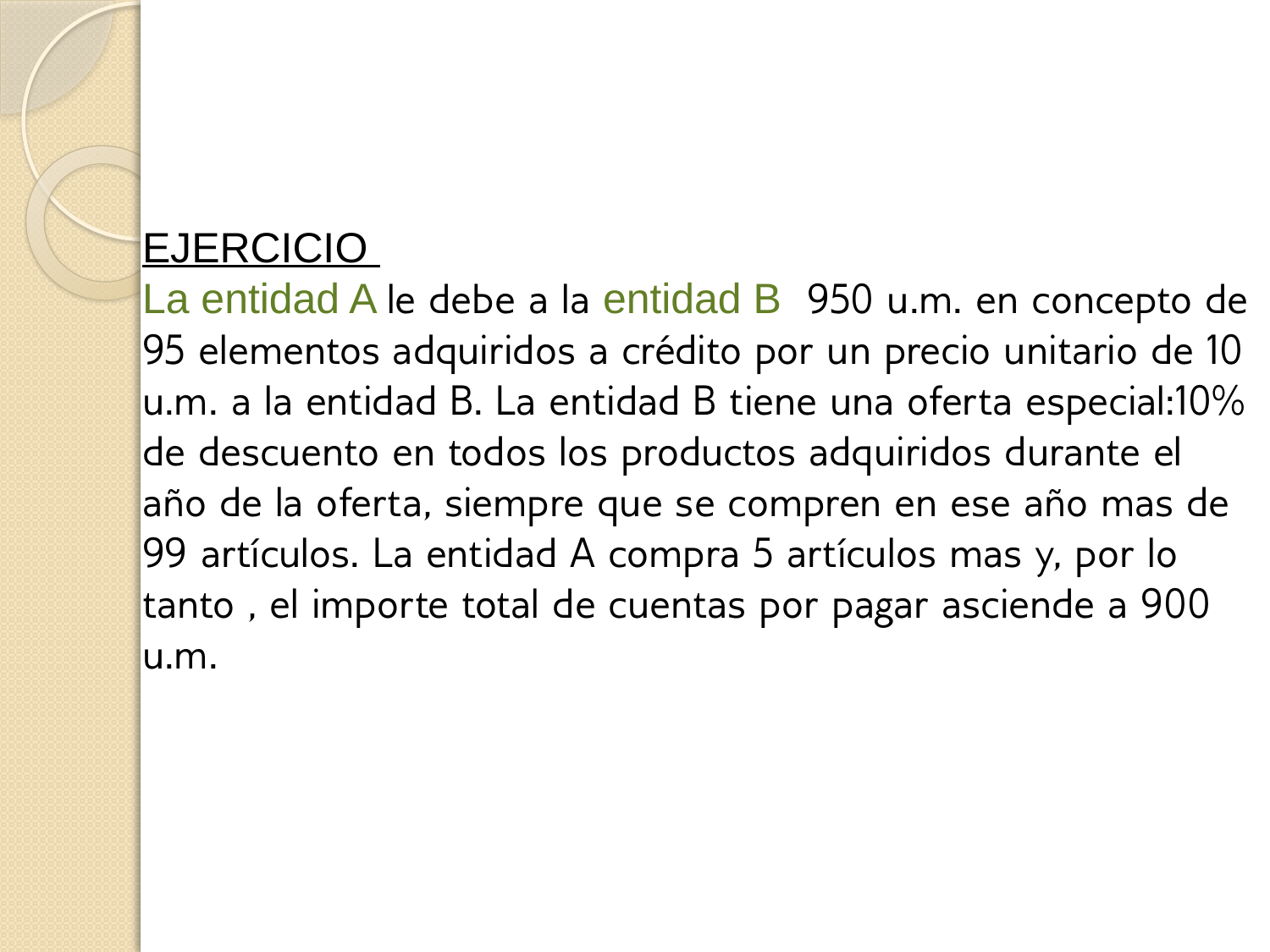

EJERCICIO
La entidad A le debe a la entidad B  950 u.m. en concepto de 95 elementos adquiridos a crédito por un precio unitario de 10 u.m. a la entidad B. La entidad B tiene una oferta especial:10% de descuento en todos los productos adquiridos durante el año de la oferta, siempre que se compren en ese año mas de 99 artículos. La entidad A compra 5 artículos mas y, por lo tanto , el importe total de cuentas por pagar asciende a 900 u.m.